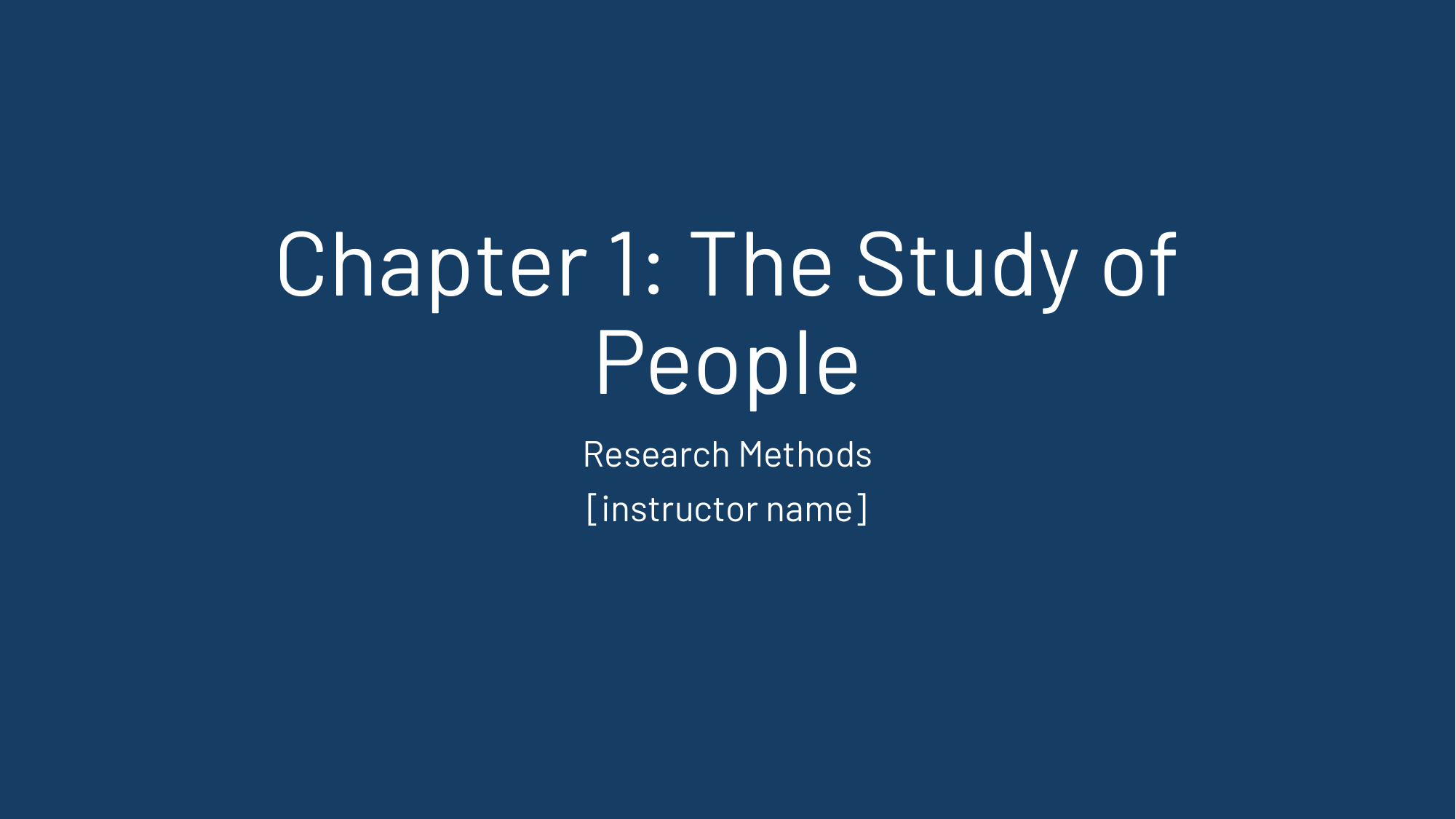

# Chapter 1: The Study of People
Research Methods
[instructor name]